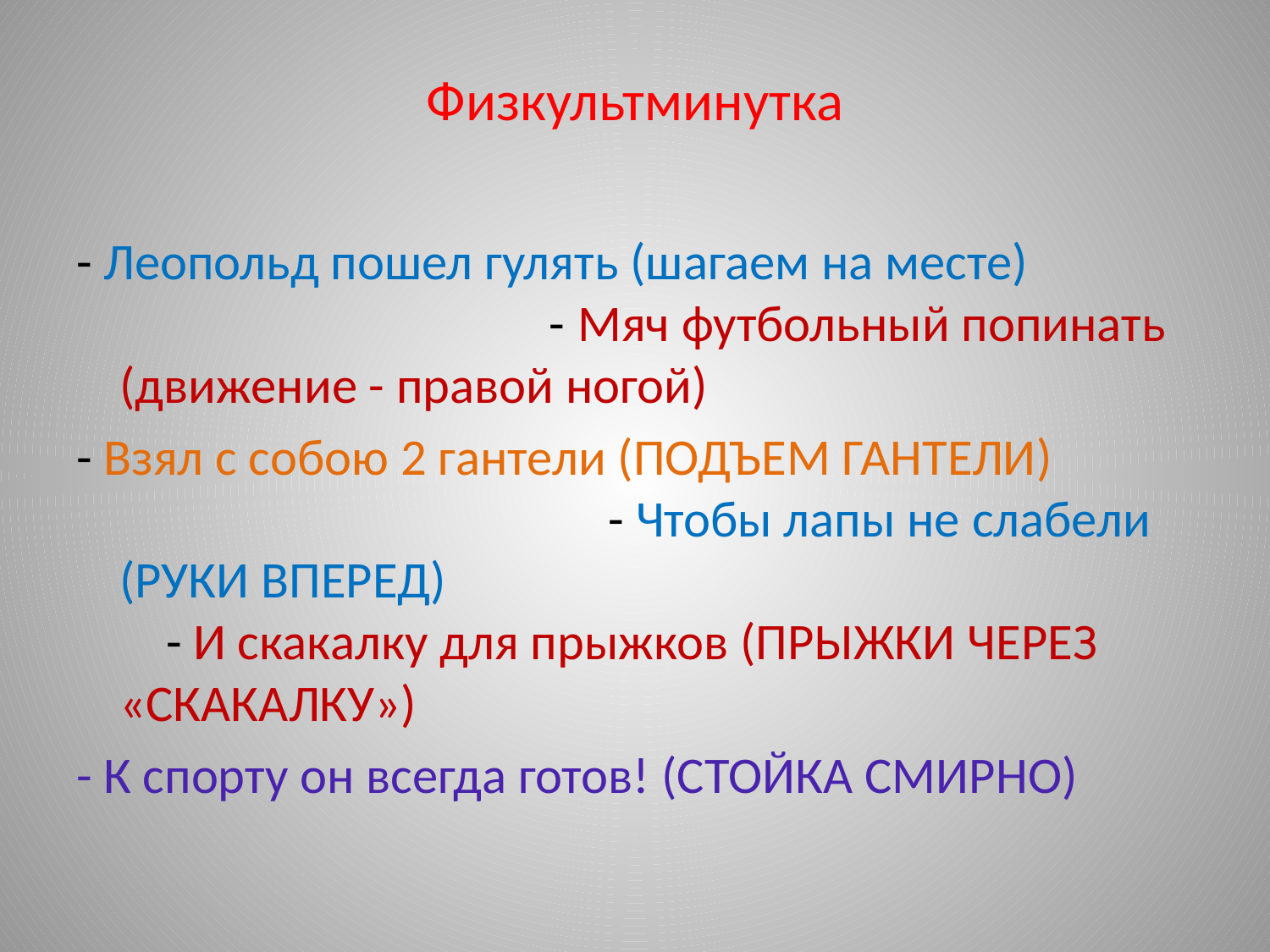

# Физкультминутка
- Леопольд пошел гулять (шагаем на месте)                                                    - Мяч футбольный попинать (движение - правой ногой)
- Взял с собою 2 гантели (ПОДЪЕМ ГАНТЕЛИ)                                                       - Чтобы лапы не слабели (РУКИ ВПЕРЕД)                                                                     - И скакалку для прыжков (ПРЫЖКИ ЧЕРЕЗ «СКАКАЛКУ»)
- К спорту он всегда готов! (СТОЙКА СМИРНО)